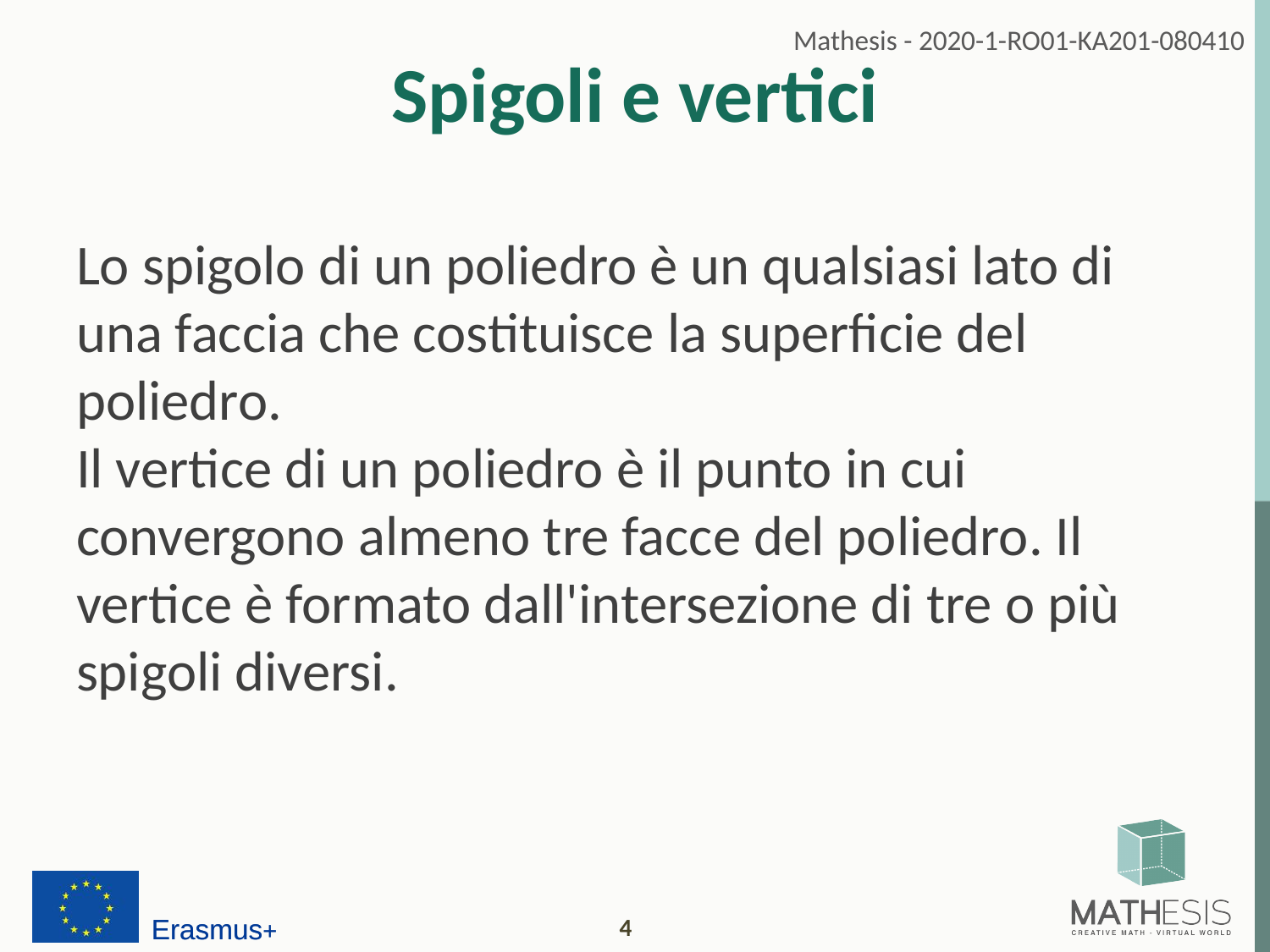

# Spigoli e vertici
Lo spigolo di un poliedro è un qualsiasi lato di una faccia che costituisce la superficie del poliedro.
Il vertice di un poliedro è il punto in cui convergono almeno tre facce del poliedro. Il vertice è formato dall'intersezione di tre o più spigoli diversi.